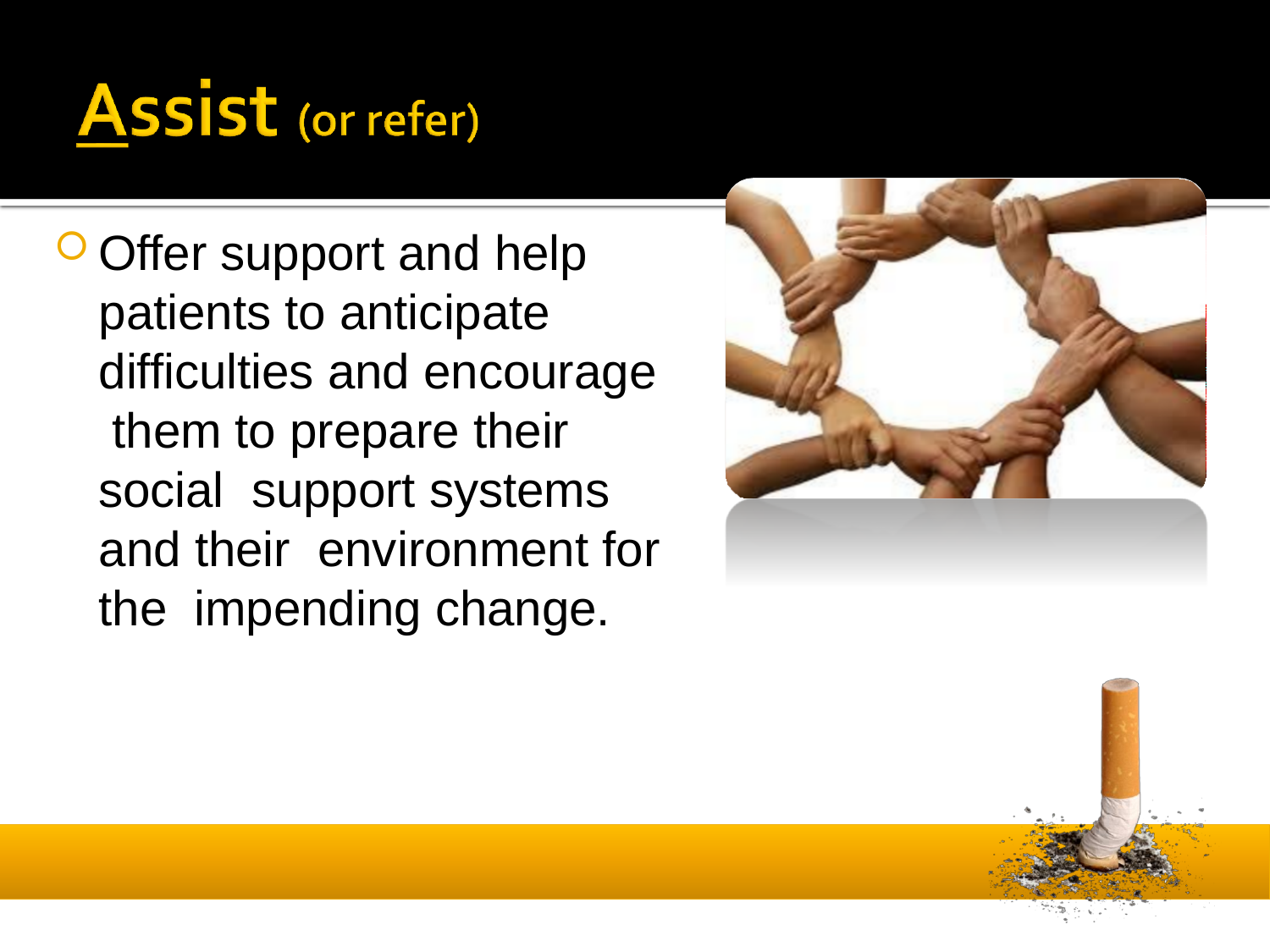

Offer support and help  patients to anticipate  difficulties and encourage  them to prepare their social  support systems and their  environment for the  impending change.